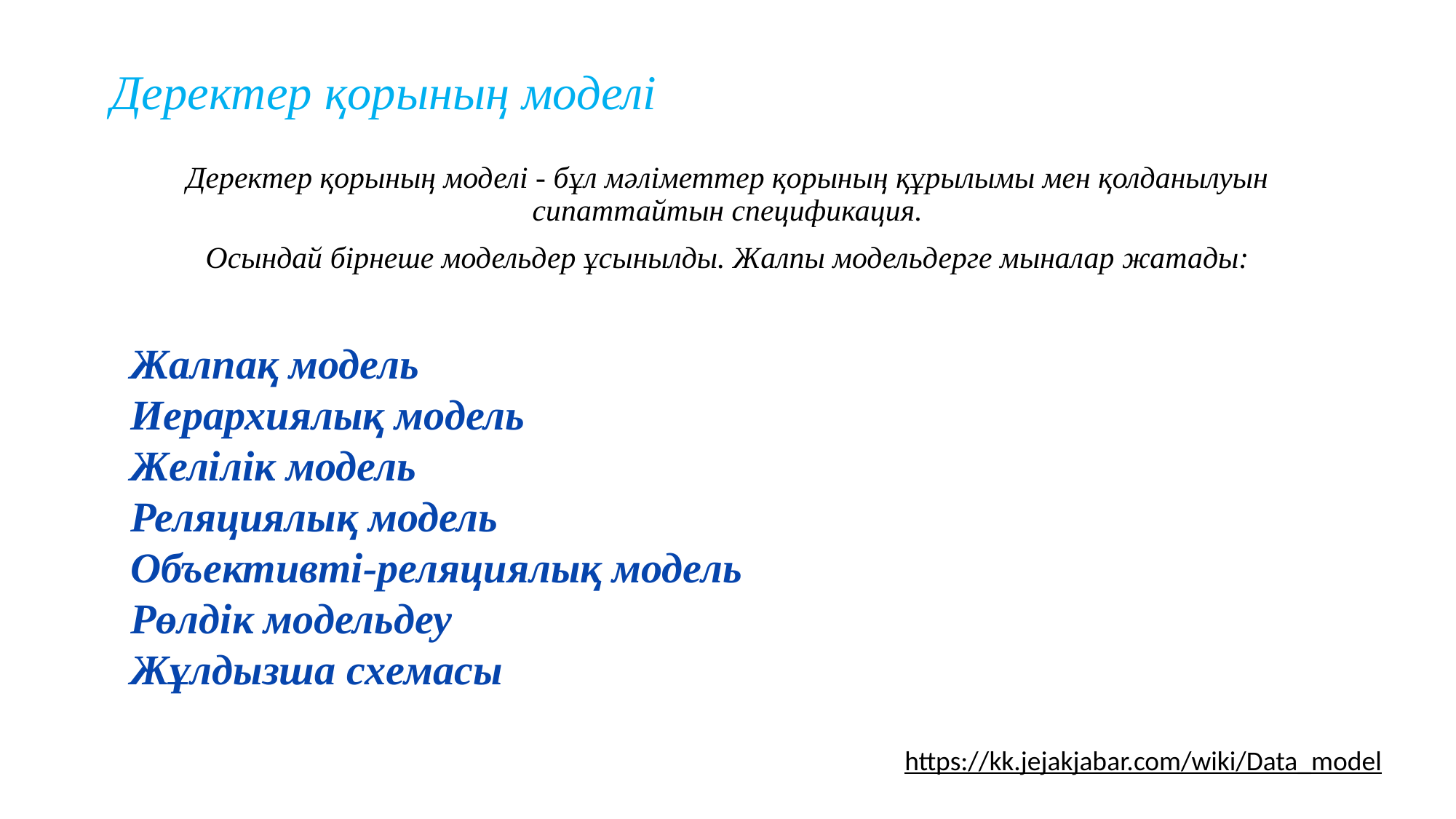

# Деректер қорының моделі
Деректер қорының моделі - бұл мәліметтер қорының құрылымы мен қолданылуын сипаттайтын спецификация.
Осындай бірнеше модельдер ұсынылды. Жалпы модельдерге мыналар жатады:

Жалпақ модель
Иерархиялық модель
Желілік модель
Реляциялық модель
Объективті-реляциялық модель
Рөлдік модельдеу
Жұлдызша схемасы

https://kk.jejakjabar.com/wiki/Data_model